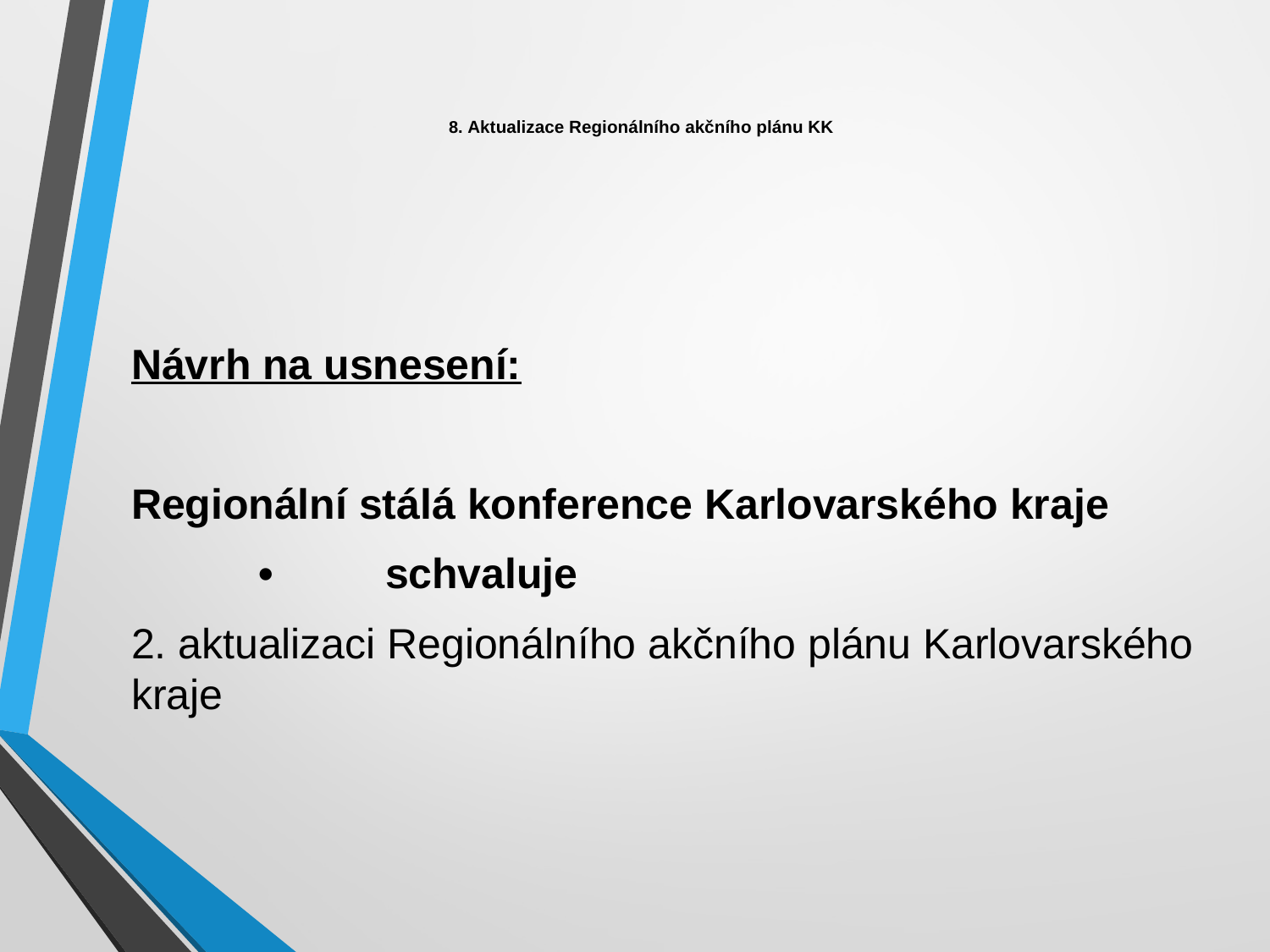

# 8. Aktualizace Regionálního akčního plánu KK
Návrh na usnesení:

Regionální stálá konference Karlovarského kraje
 	•	schvaluje
2. aktualizaci Regionálního akčního plánu Karlovarského kraje